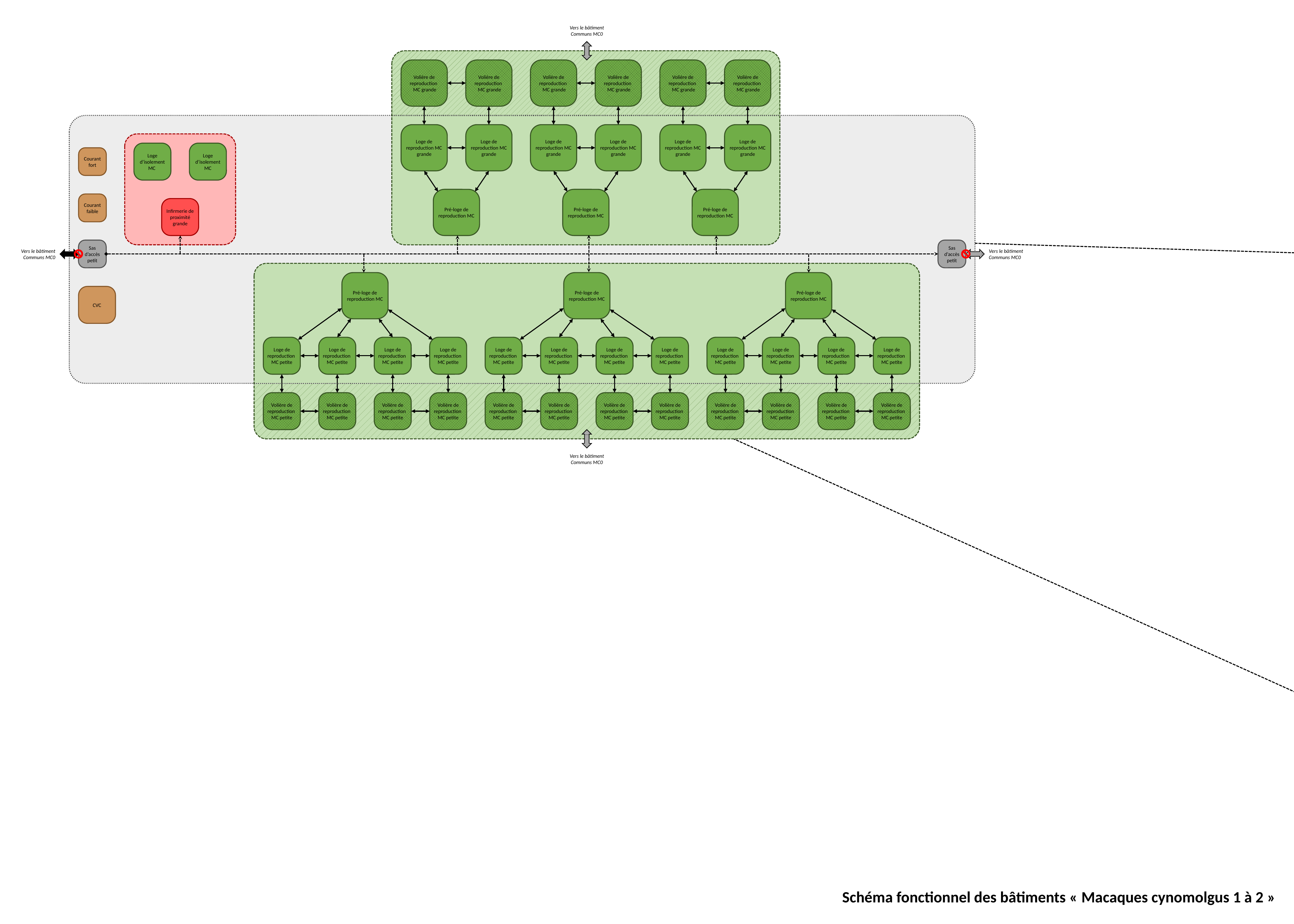

Vers le bâtiment Communs MC0

Volière de reproduction
 MC grande
Volière de reproduction
 MC grande
Loge de reproduction MC grande
Loge de reproduction MC grande
Pré-loge de reproduction MC
Volière de reproduction
 MC grande
Volière de reproduction
 MC grande
Loge de reproduction MC grande
Loge de reproduction MC grande
Pré-loge de reproduction MC
Volière de reproduction
 MC grande
Volière de reproduction
 MC grande
Loge de reproduction MC grande
Loge de reproduction MC grande
Pré-loge de reproduction MC

Loge d’isolement MC
Loge d’isolement MC
Infirmerie de proximité
grande
Courant fort
Courant faible
Sas d’accès petit
Sas d’accès petit
Vers le bâtiment Communs MC0
Vers le bâtiment Communs MC0

Pré-loge de reproduction MC
Loge de reproduction
MC petite
Loge de reproduction
MC petite
Loge de reproduction
MC petite
Loge de reproduction
MC petite
Volière de reproduction
MC petite
Volière de reproduction
MC petite
Volière de reproduction
MC petite
Volière de reproduction
MC petite
Pré-loge de reproduction MC
Loge de reproduction
MC petite
Loge de reproduction
MC petite
Loge de reproduction
MC petite
Loge de reproduction
MC petite
Volière de reproduction
MC petite
Volière de reproduction
MC petite
Volière de reproduction
MC petite
Volière de reproduction
MC petite
Pré-loge de reproduction MC
Loge de reproduction
MC petite
Loge de reproduction
MC petite
Loge de reproduction
MC petite
Loge de reproduction
MC petite
Volière de reproduction
MC petite
Volière de reproduction
MC petite
Volière de reproduction
MC petite
Volière de reproduction
MC petite

CVC

Vers le bâtiment Communs MC0
Schéma fonctionnel des bâtiments « Macaques cynomolgus 1 à 2 »